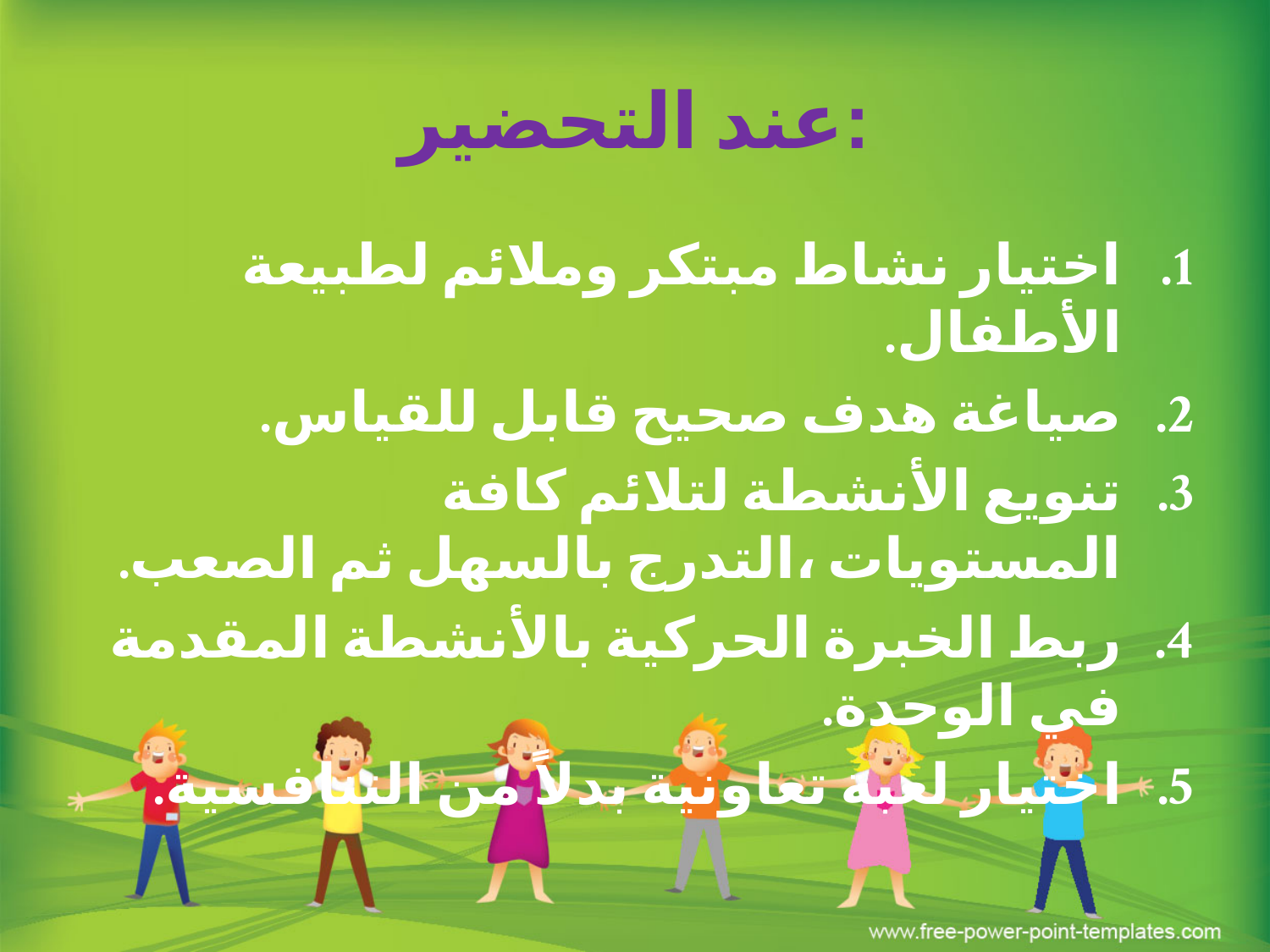

# عند التحضير:
اختيار نشاط مبتكر وملائم لطبيعة الأطفال.
صياغة هدف صحيح قابل للقياس.
تنويع الأنشطة لتلائم كافة المستويات ،التدرج بالسهل ثم الصعب.
ربط الخبرة الحركية بالأنشطة المقدمة في الوحدة.
اختيار لعبة تعاونية بدلاً من التنافسية.